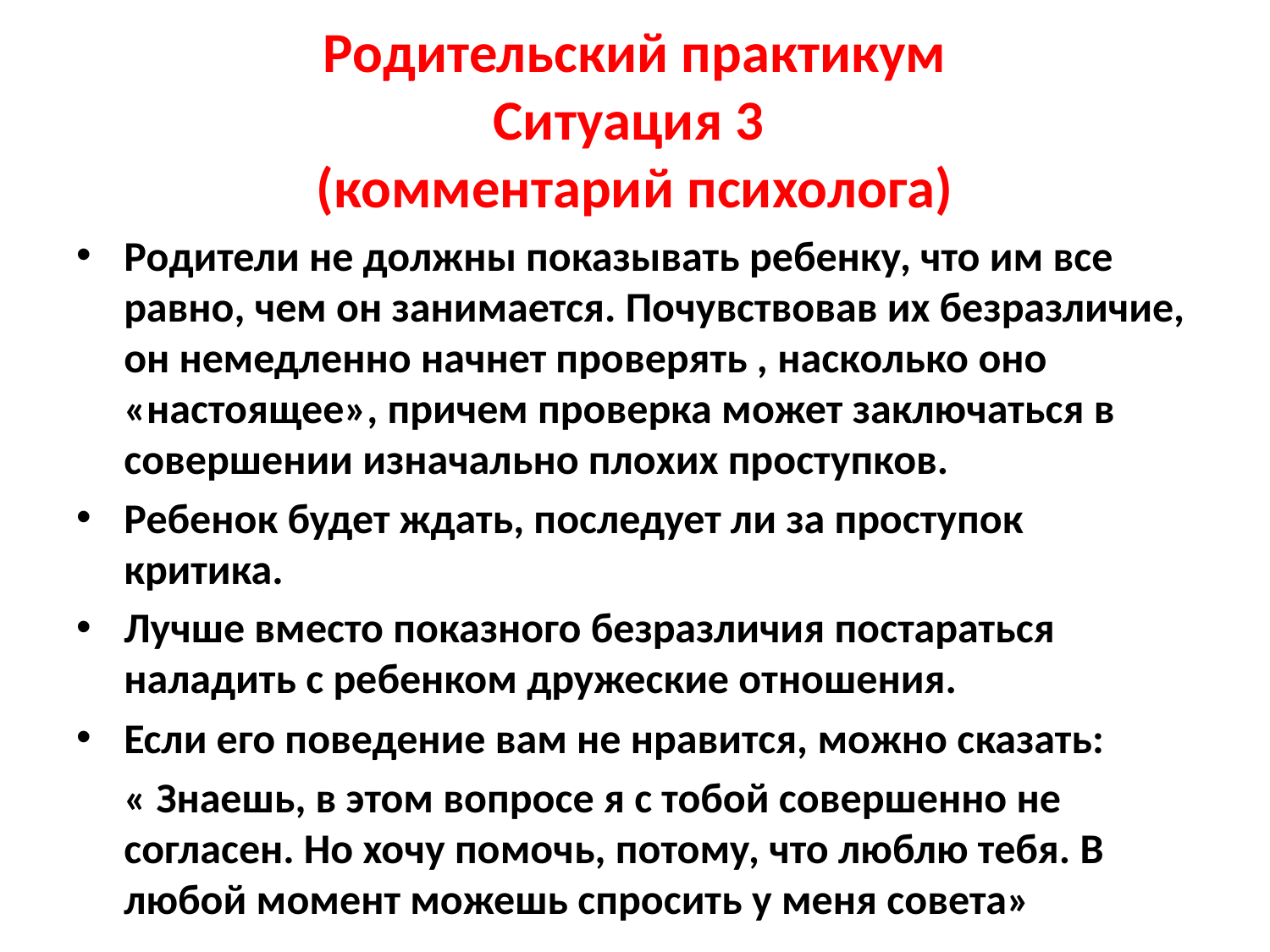

# Родительский практикум Ситуация 3 (комментарий психолога)
Родители не должны показывать ребенку, что им все равно, чем он занимается. Почувствовав их безразличие, он немедленно начнет проверять , насколько оно «настоящее», причем проверка может заключаться в совершении изначально плохих проступков.
Ребенок будет ждать, последует ли за проступок  критика.
Лучше вместо показного безразличия постараться наладить с ребенком дружеские отношения.
Если его поведение вам не нравится, можно сказать:
     « Знаешь, в этом вопросе я с тобой совершенно не согласен. Но хочу помочь, потому, что люблю тебя. В любой момент можешь спросить у меня совета»